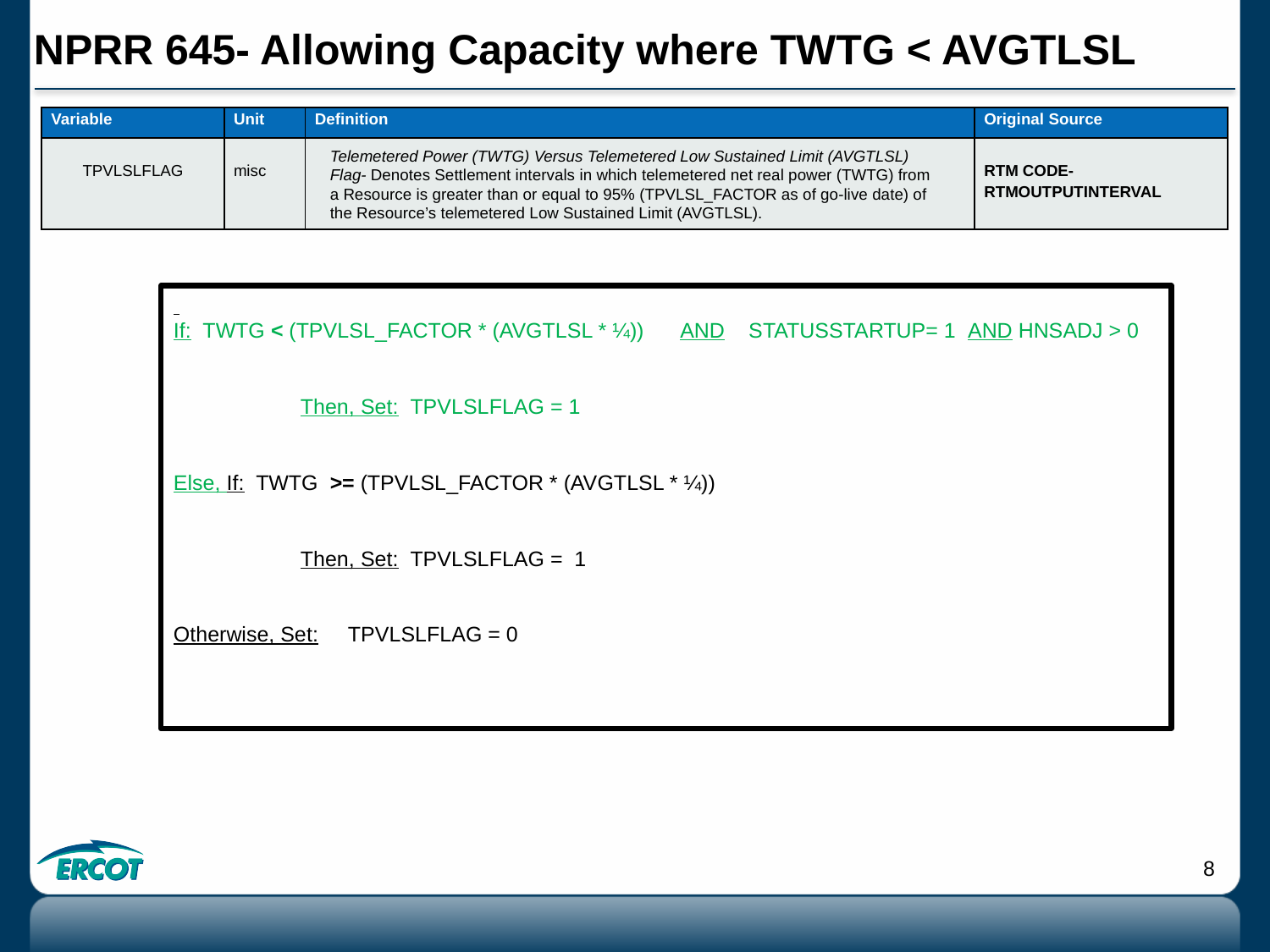

# NPRR 645- Allowing Capacity where TWTG < AVGTLSL
| Variable | Unit | Definition | Original Source |
| --- | --- | --- | --- |
| TPVLSLFLAG | misc |  | RTM CODE- RTMOUTPUTINTERVAL |
Telemetered Power (TWTG) Versus Telemetered Low Sustained Limit (AVGTLSL) Flag- Denotes Settlement intervals in which telemetered net real power (TWTG) from a Resource is greater than or equal to 95% (TPVLSL_FACTOR as of go-live date) of the Resource’s telemetered Low Sustained Limit (AVGTLSL).

If:  TWTG < (TPVLSL_FACTOR * (AVGTLSL * ¼))      AND    STATUSSTARTUP= 1  AND HNSADJ > 0

	Then, Set:  TPVLSLFLAG = 1

Else, If:  TWTG  >= (TPVLSL_FACTOR * (AVGTLSL * ¼))

	Then, Set:  TPVLSLFLAG =  1

Otherwise, Set:     TPVLSLFLAG = 0